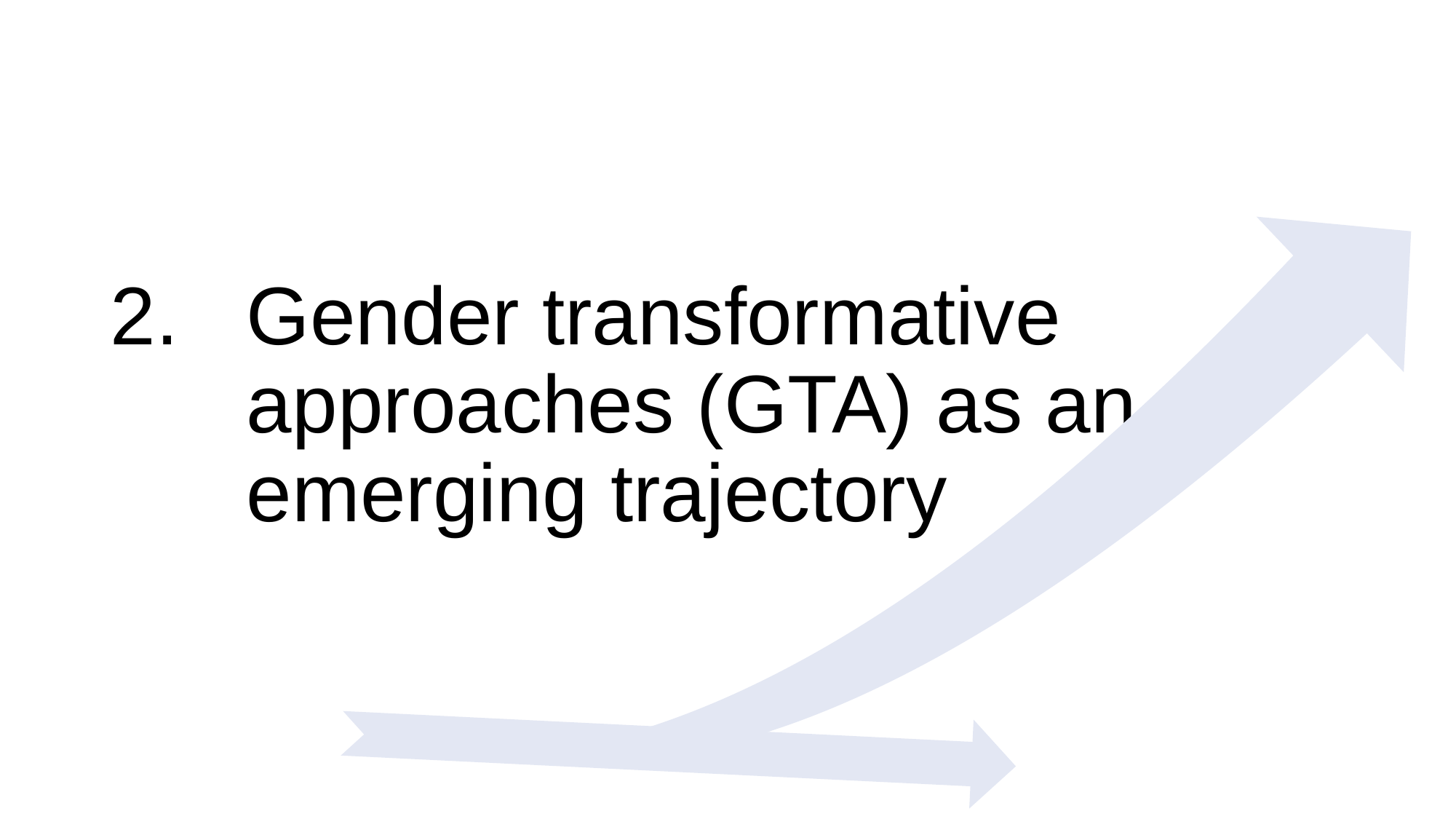

# Gender transformative approaches (GTA) as an emerging trajectory